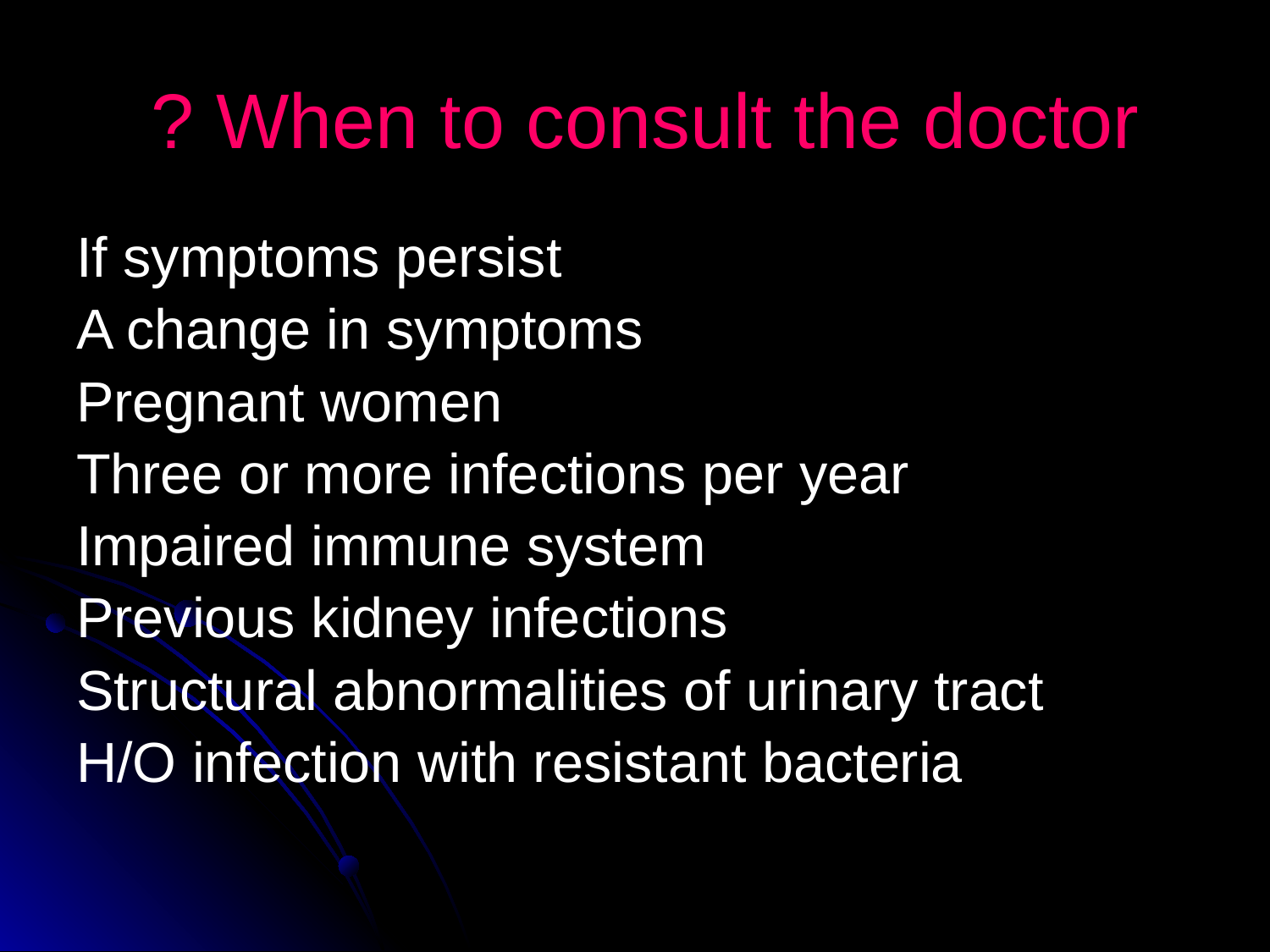

# When to consult the doctor ?
If symptoms persist
A change in symptoms
Pregnant women
Three or more infections per year
Impaired immune system
Previous kidney infections
Structural abnormalities of urinary tract
H/O infection with resistant bacteria